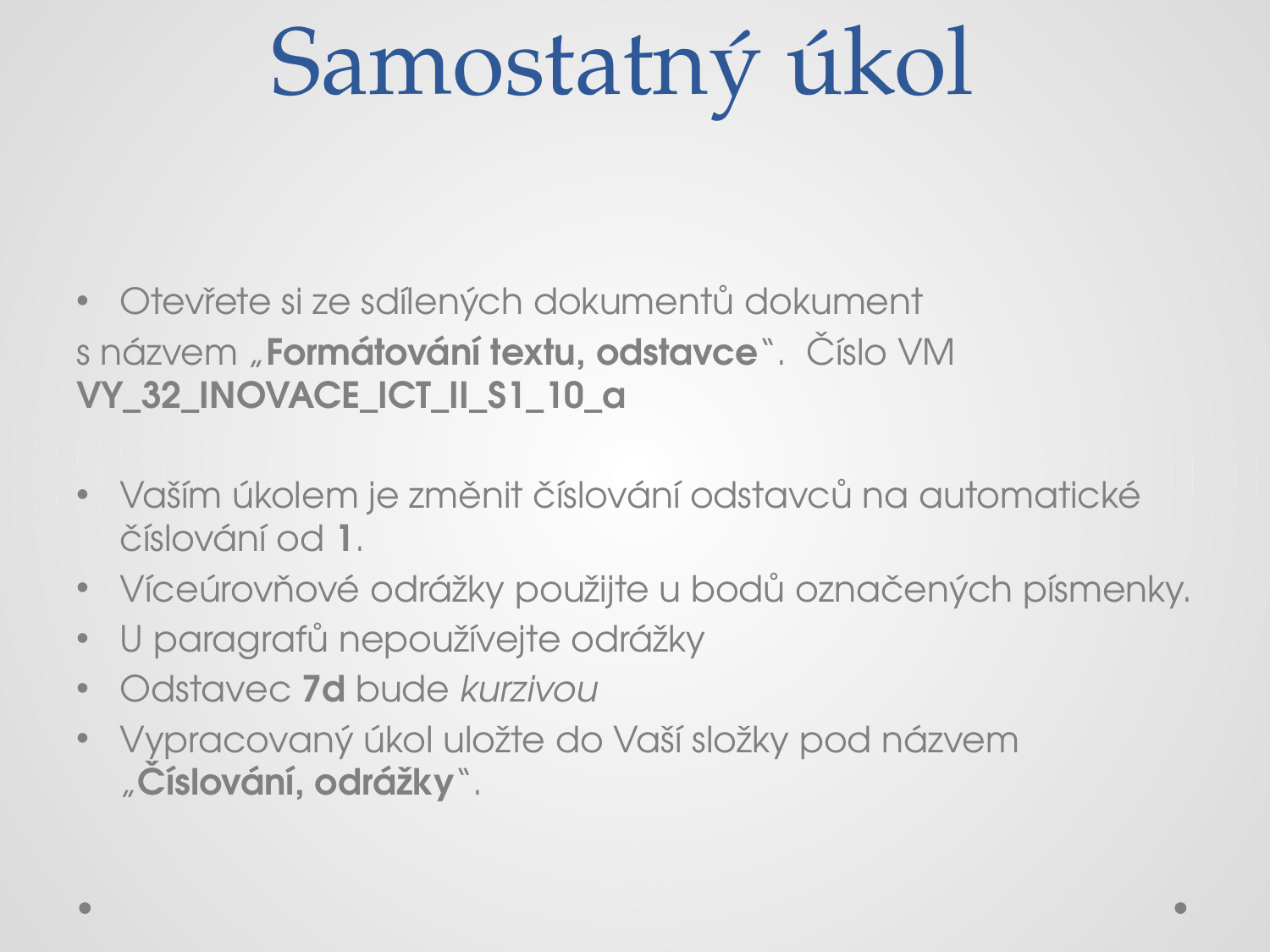

# Samostatný úkol

Otevřete si ze sdílených dokumentů dokument
s názvem „Formátování textu, odstavce“.  Číslo VM VY_32_INOVACE_ICT_II_S1_10_a

Vaším úkolem je změnit číslování odstavců na automatické číslování od 1.
Víceúrovňové odrážky použijte u bodů označených písmenky.
U paragrafů nepoužívejte odrážky
Odstavec 7d bude kurzivou
Vypracovaný úkol uložte do Vaší složky pod názvem „Číslování, odrážky“.